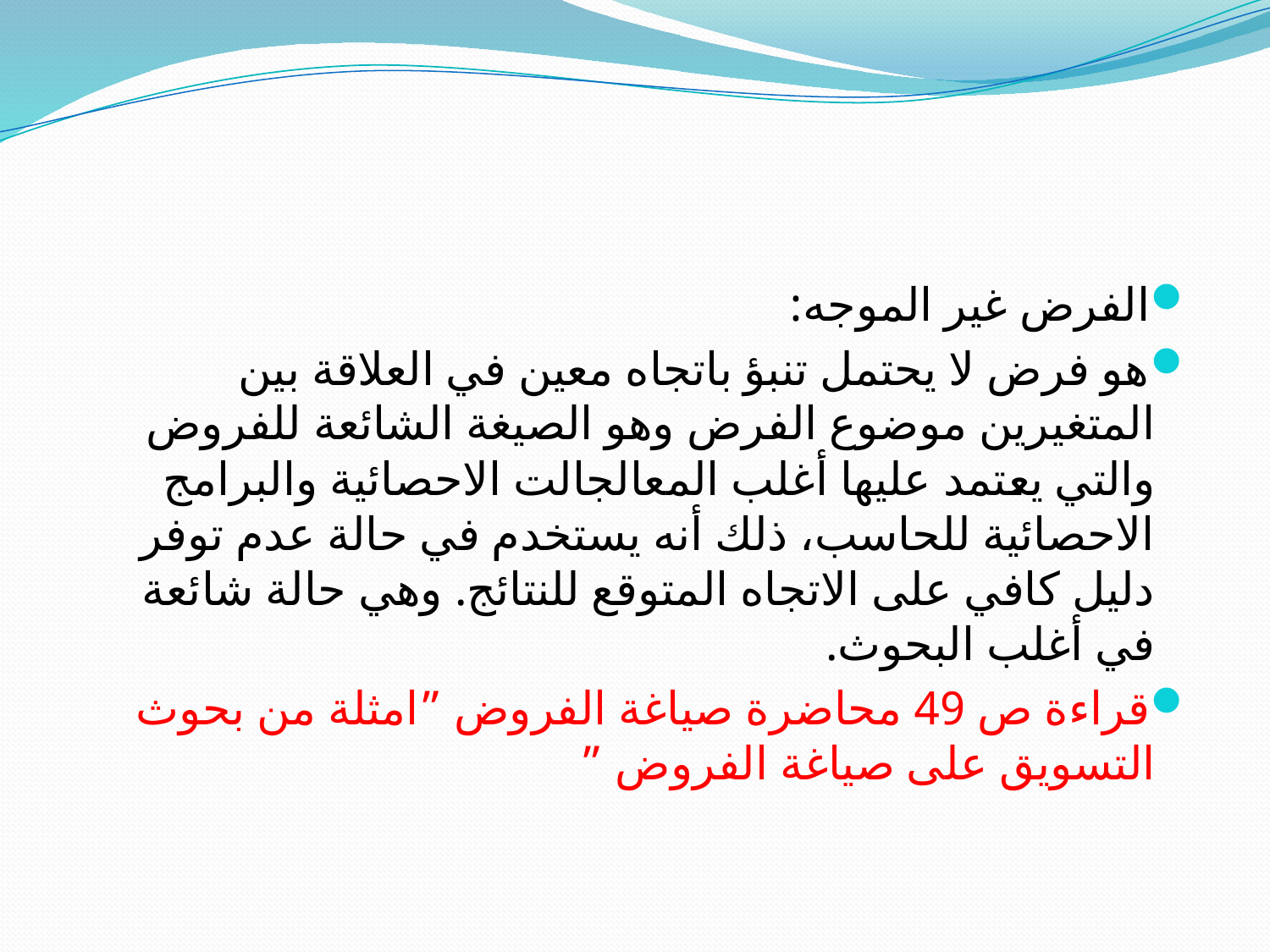

#
الفرض غير الموجه:
هو فرض لا يحتمل تنبؤ باتجاه معين في العلاقة بين المتغيرين موضوع الفرض وهو الصيغة الشائعة للفروض والتي يعتمد عليها أغلب المعالجالت الاحصائية والبرامج الاحصائية للحاسب، ذلك أنه يستخدم في حالة عدم توفر دليل كافي على الاتجاه المتوقع للنتائج. وهي حالة شائعة في أغلب البحوث.
قراءة ص 49 محاضرة صياغة الفروض ”امثلة من بحوث التسويق على صياغة الفروض ”